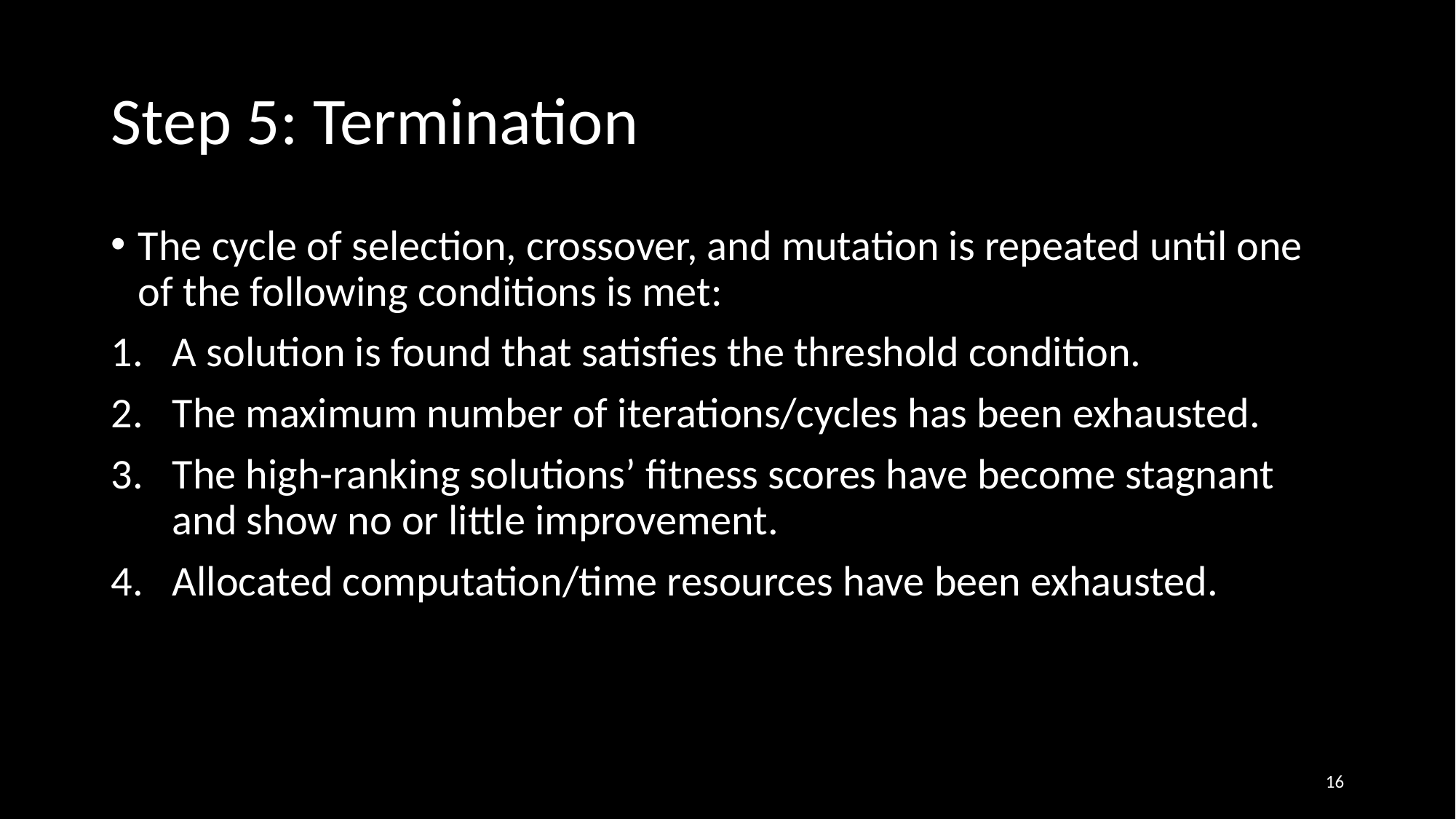

# Step 5: Termination
The cycle of selection, crossover, and mutation is repeated until one of the following conditions is met:
A solution is found that satisfies the threshold condition.
The maximum number of iterations/cycles has been exhausted.
The high-ranking solutions’ fitness scores have become stagnant and show no or little improvement.
Allocated computation/time resources have been exhausted.
16